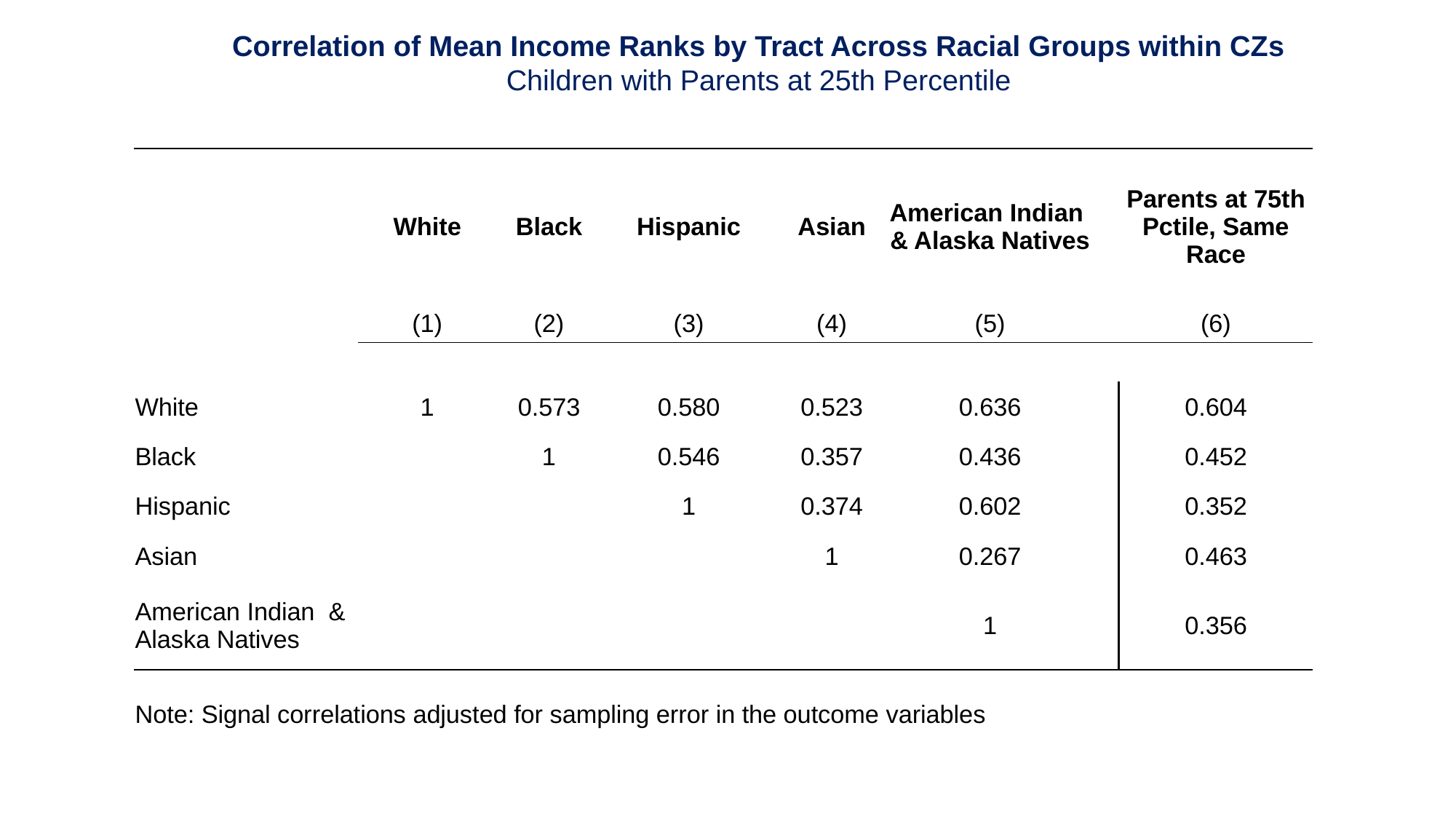

Correlation of Mean Income Ranks by Tract Across Racial Groups within CZs
Children with Parents at 25th Percentile
|  |  | White | Black | Hispanic | Asian | American Indian & Alaska Natives |  | Parents at 75th Pctile, Same Race |
| --- | --- | --- | --- | --- | --- | --- | --- | --- |
|  |  | (1) | (2) | (3) | (4) | (5) |  | (6) |
|  |  |  |  |  |  |  |  |  |
| White |  | 1 | 0.573 | 0.580 | 0.523 | 0.636 |  | 0.604 |
| Black |  |  | 1 | 0.546 | 0.357 | 0.436 |  | 0.452 |
| Hispanic |  |  |  | 1 | 0.374 | 0.602 |  | 0.352 |
| Asian |  |  |  |  | 1 | 0.267 |  | 0.463 |
| American Indian & Alaska Natives |  |  |  |  |  | 1 |  | 0.356 |
| Note: Signal correlations adjusted for sampling error in the outcome variables |  |  |  |  |  |  |  |  |